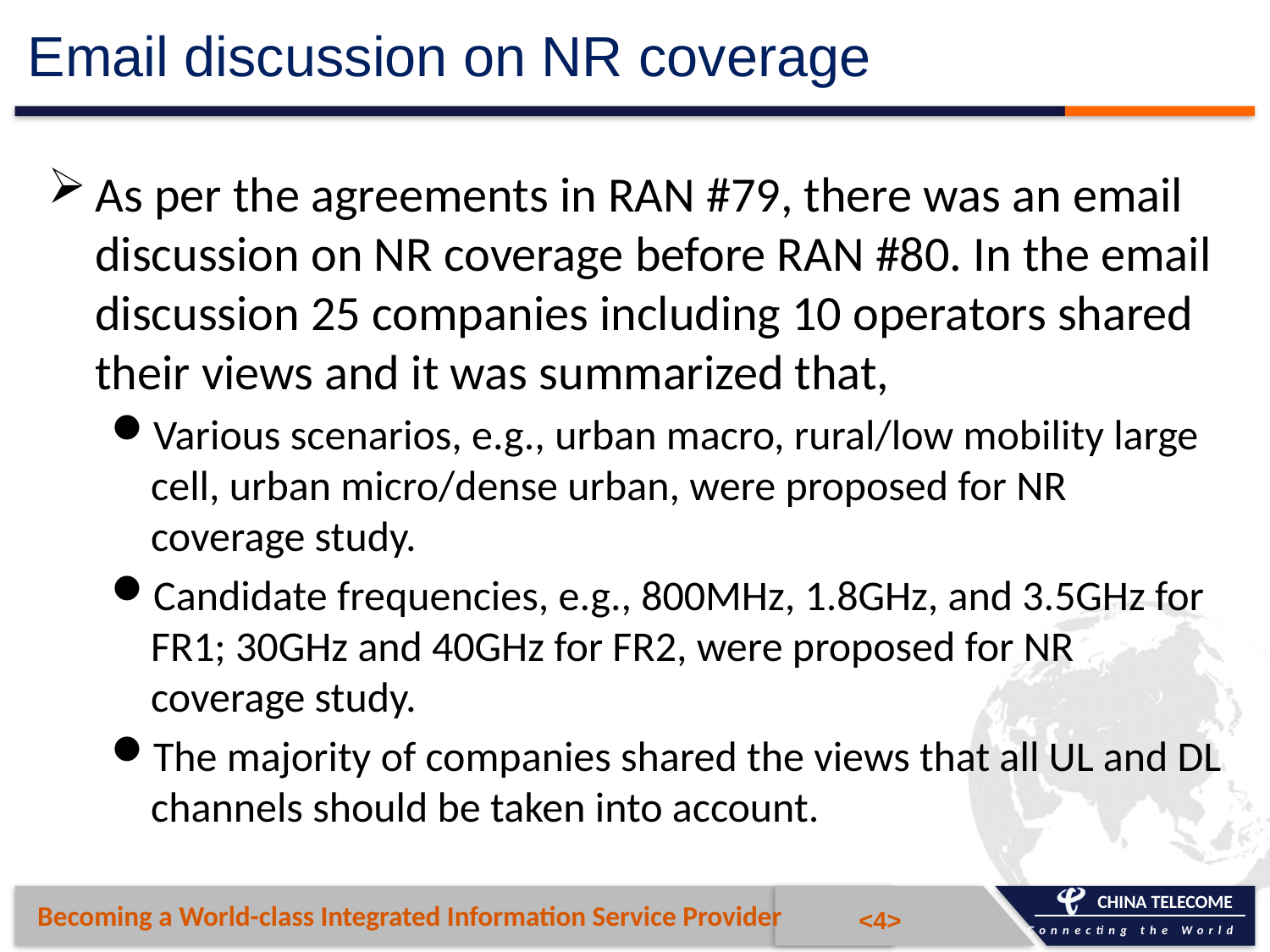

# Email discussion on NR coverage
As per the agreements in RAN #79, there was an email discussion on NR coverage before RAN #80. In the email discussion 25 companies including 10 operators shared their views and it was summarized that,
Various scenarios, e.g., urban macro, rural/low mobility large cell, urban micro/dense urban, were proposed for NR coverage study.
Candidate frequencies, e.g., 800MHz, 1.8GHz, and 3.5GHz for FR1; 30GHz and 40GHz for FR2, were proposed for NR coverage study.
The majority of companies shared the views that all UL and DL channels should be taken into account.